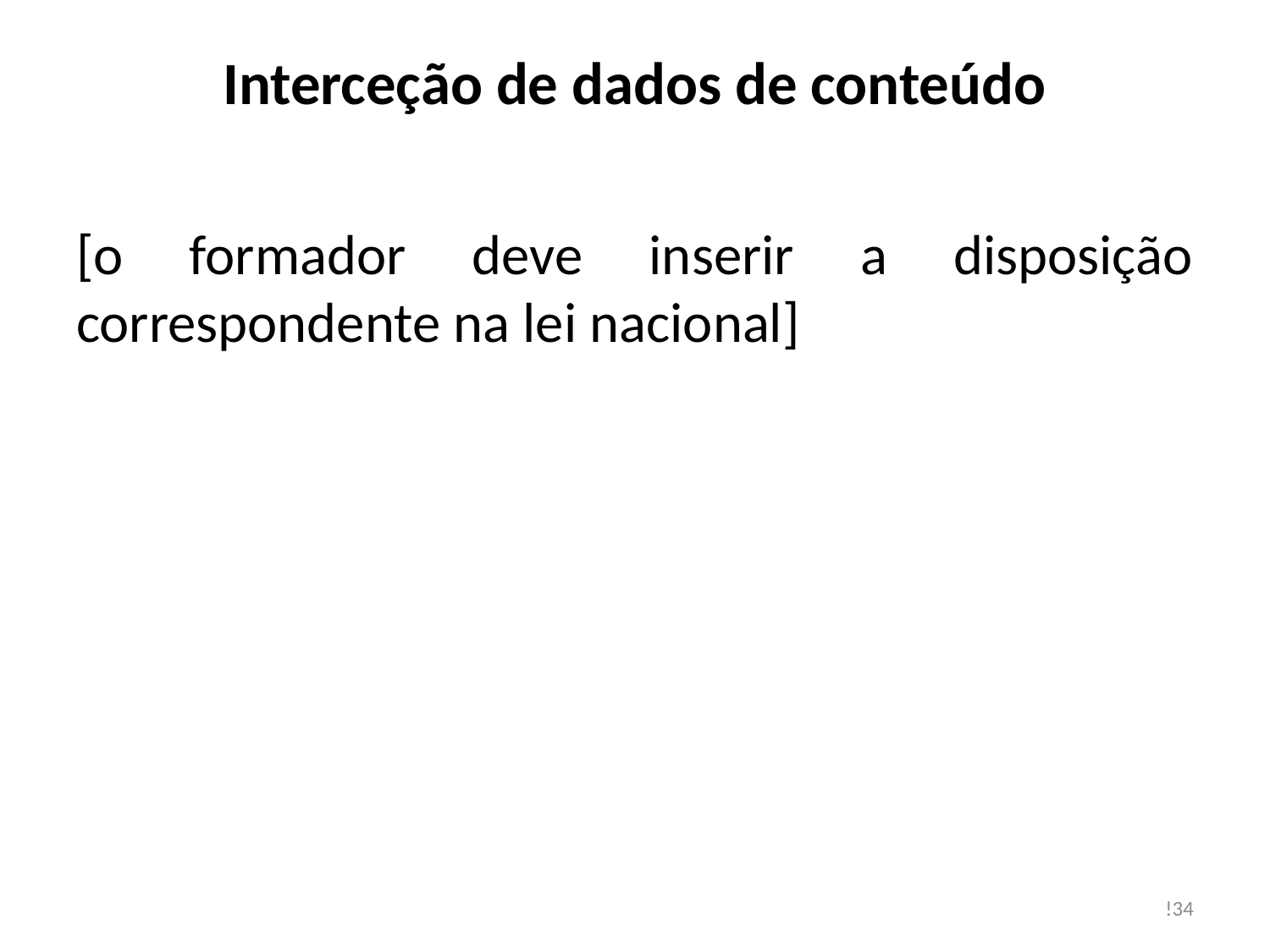

# Interceção de dados de conteúdo
[o formador deve inserir a disposição correspondente na lei nacional]
!34